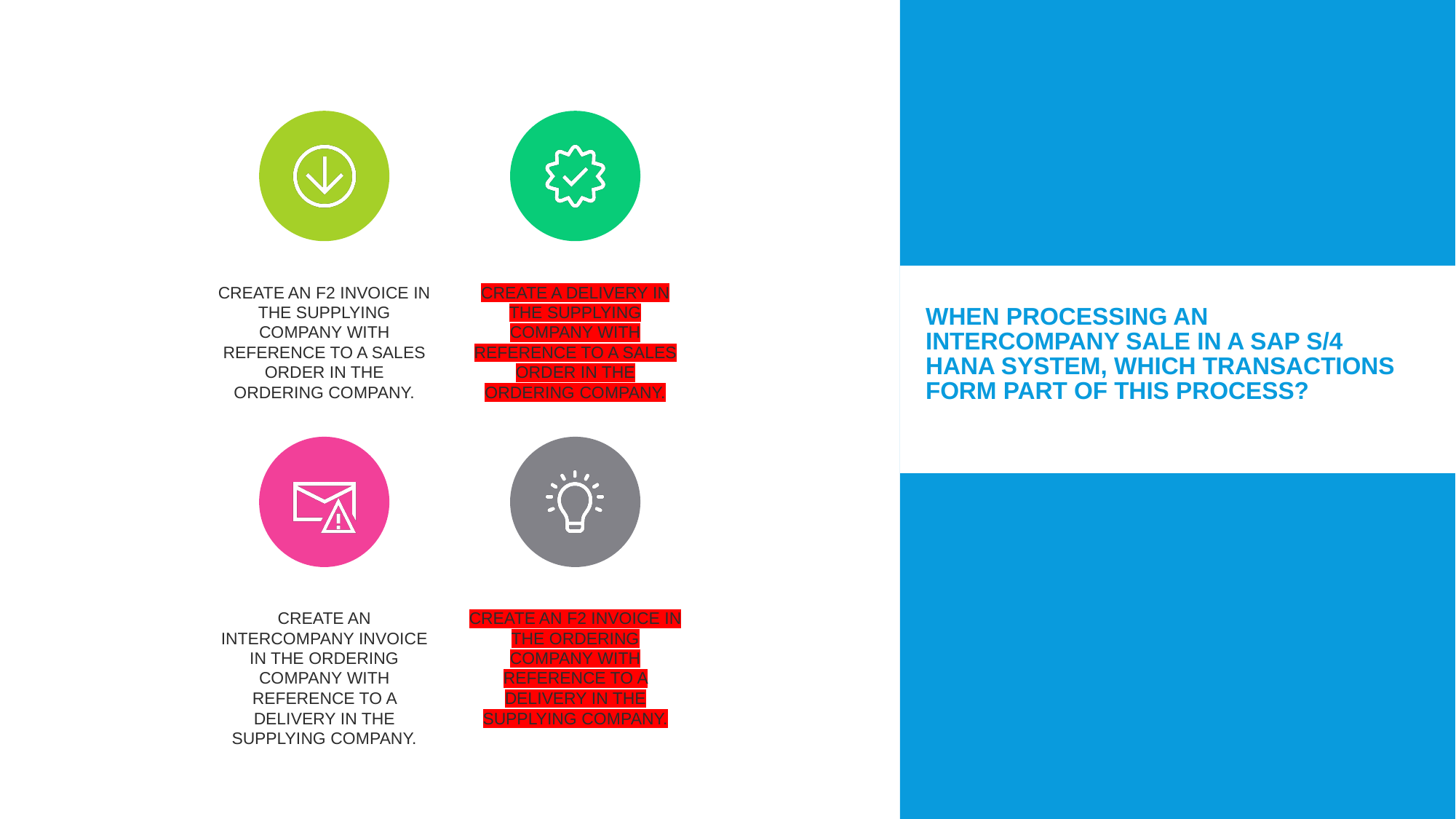

Create an F2 invoice in the supplying company with reference to a sales order in the ordering company.
Create a delivery in the supplying company with reference to a sales order in the ordering company.
Create an intercompany invoice in the ordering company with reference to a delivery in the supplying company.
Create an F2 invoice in the ordering company with reference to a delivery in the supplying company.

# When processing an intercompany sale in a SAP S/4 HANA system, which transactions form part of this process?